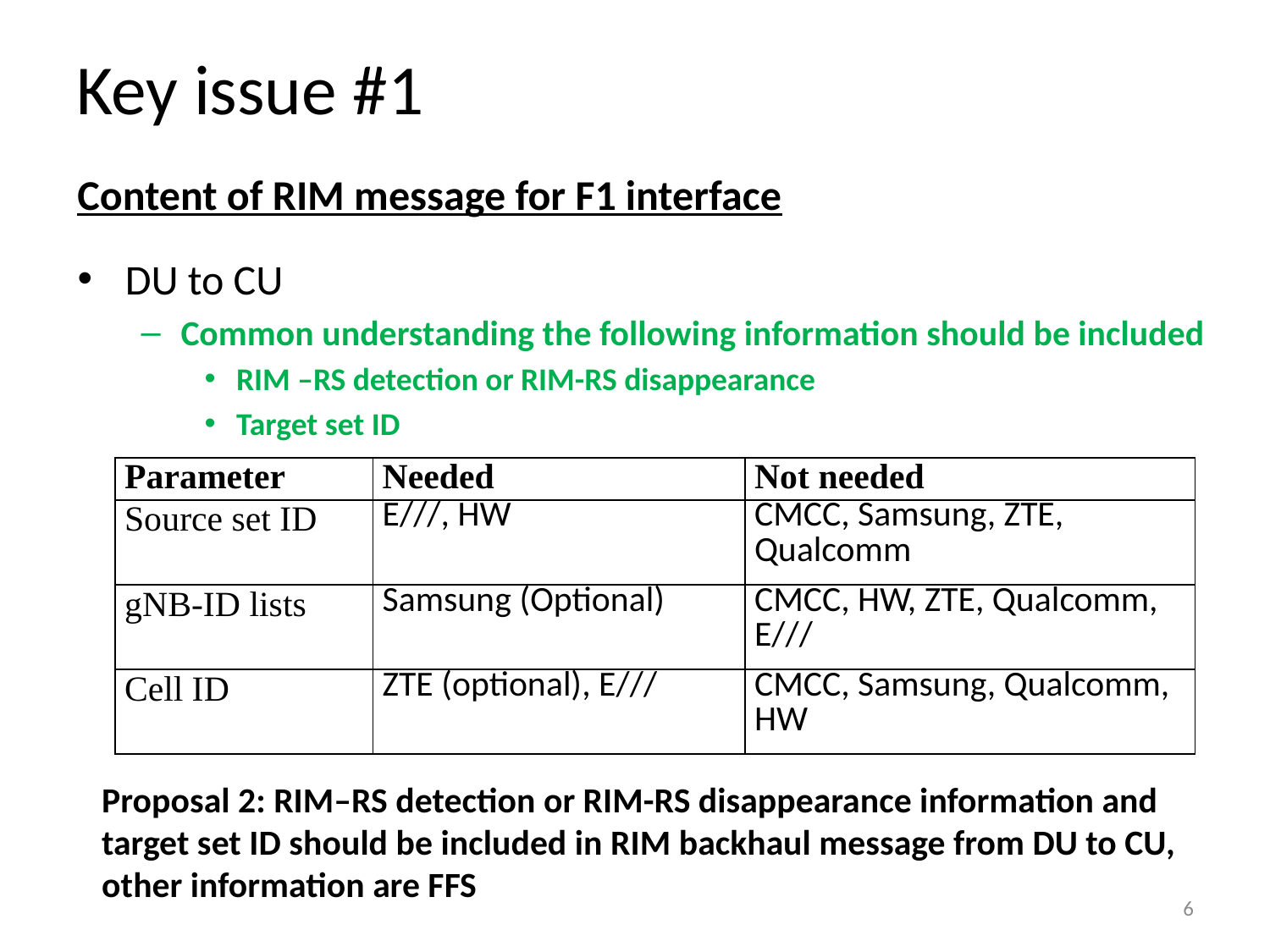

# Key issue #1
Content of RIM message for F1 interface
DU to CU
Common understanding the following information should be included
RIM –RS detection or RIM-RS disappearance
Target set ID

| Parameter | Needed | Not needed |
| --- | --- | --- |
| Source set ID | E///, HW | CMCC, Samsung, ZTE, Qualcomm |
| gNB-ID lists | Samsung (Optional) | CMCC, HW, ZTE, Qualcomm, E/// |
| Cell ID | ZTE (optional), E/// | CMCC, Samsung, Qualcomm, HW |
Proposal 2: RIM–RS detection or RIM-RS disappearance information and target set ID should be included in RIM backhaul message from DU to CU, other information are FFS
6